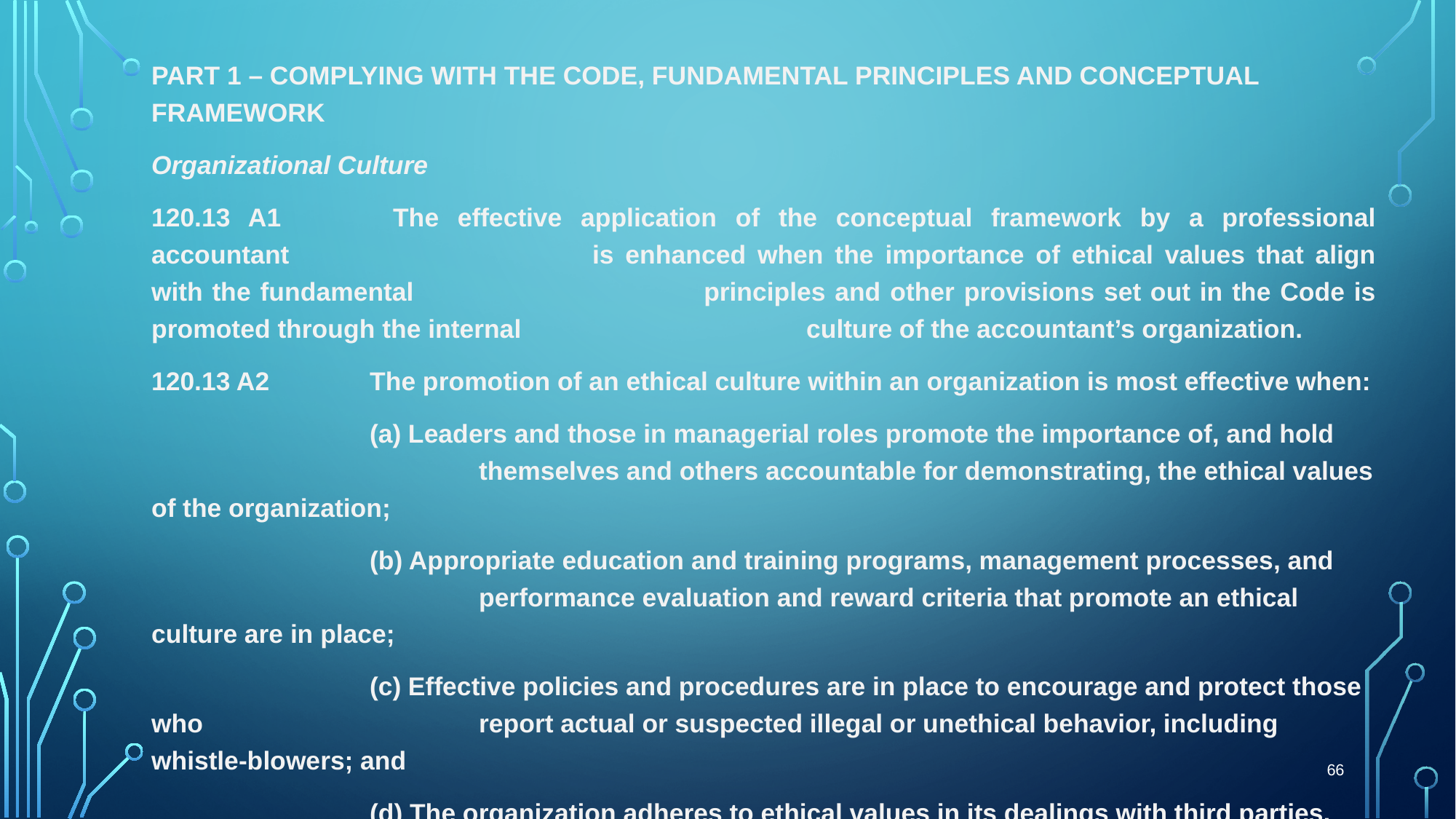

PART 1 – COMPLYING WITH THE CODE, FUNDAMENTAL PRINCIPLES AND CONCEPTUAL FRAMEWORK
Organizational Culture
120.13 A1 	The effective application of the conceptual framework by a professional accountant 			is enhanced when the importance of ethical values that align with the fundamental 			principles and other provisions set out in the Code is promoted through the internal 			culture of the accountant’s organization.
120.13 A2 	The promotion of an ethical culture within an organization is most effective when:
		(a) Leaders and those in managerial roles promote the importance of, and hold 				themselves and others accountable for demonstrating, the ethical values of the organization;
		(b) Appropriate education and training programs, management processes, and 				performance evaluation and reward criteria that promote an ethical culture are in place;
		(c) Effective policies and procedures are in place to encourage and protect those who 			report actual or suspected illegal or unethical behavior, including whistle-blowers; and
		(d) The organization adheres to ethical values in its dealings with third parties.
120.13 A3 	Professional accountants are expected to encourage and promote an ethics-based culture in 		their organization, taking into account their position and seniority

66